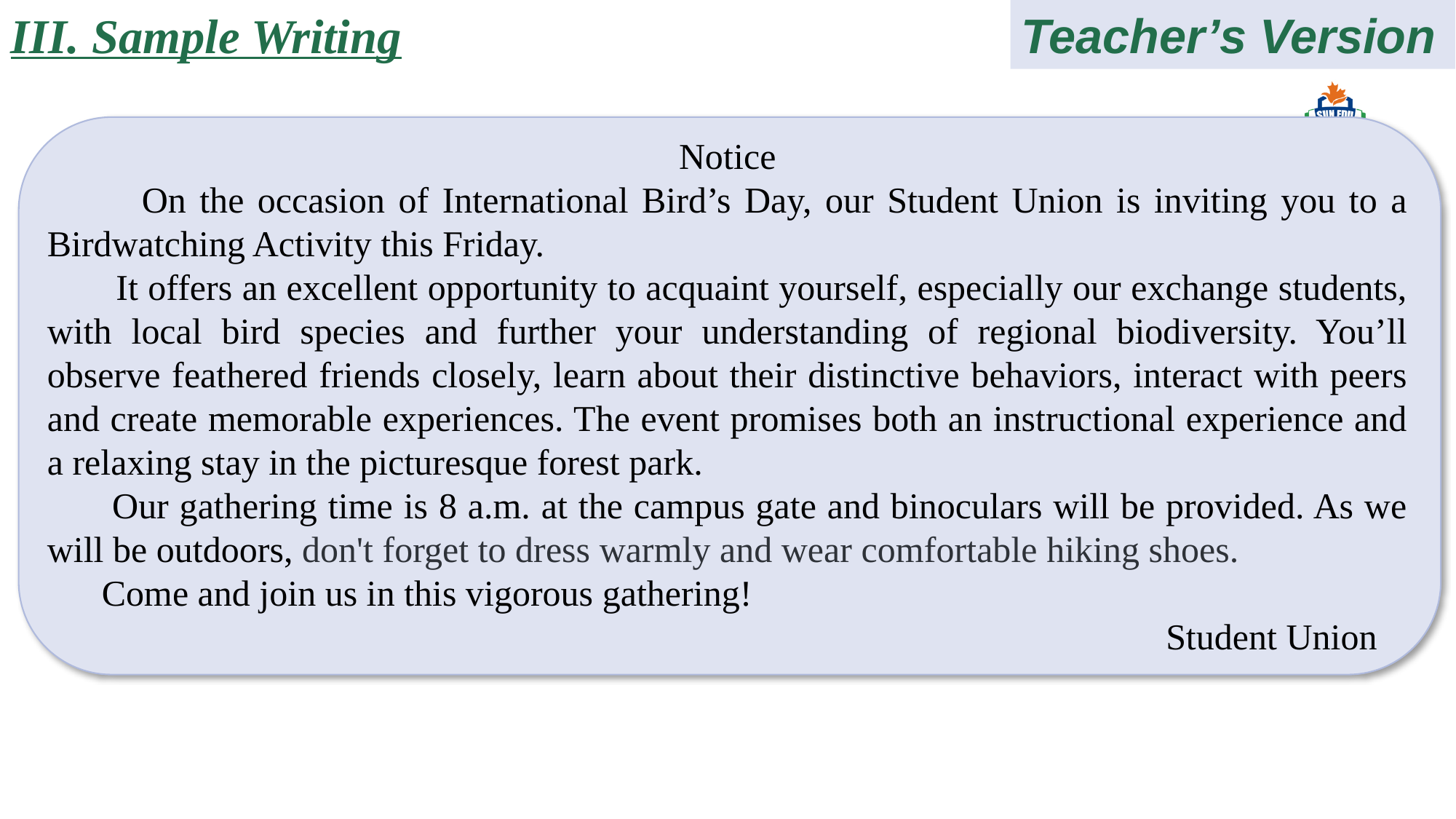

III. Sample Writing
Teacher’s Version

Notice
       On the occasion of International Bird’s Day, our Student Union is inviting you to a Birdwatching Activity this Friday.
       It offers an excellent opportunity to acquaint yourself, especially our exchange students, with local bird species and further your understanding of regional biodiversity. You’ll observe feathered friends closely, learn about their distinctive behaviors, interact with peers and create memorable experiences. The event promises both an instructional experience and a relaxing stay in the picturesque forest park.
      Our gathering time is 8 a.m. at the campus gate and binoculars will be provided. As we will be outdoors, don't forget to dress warmly and wear comfortable hiking shoes.
      Come and join us in this vigorous gathering!
                                                                                                                           Student Union